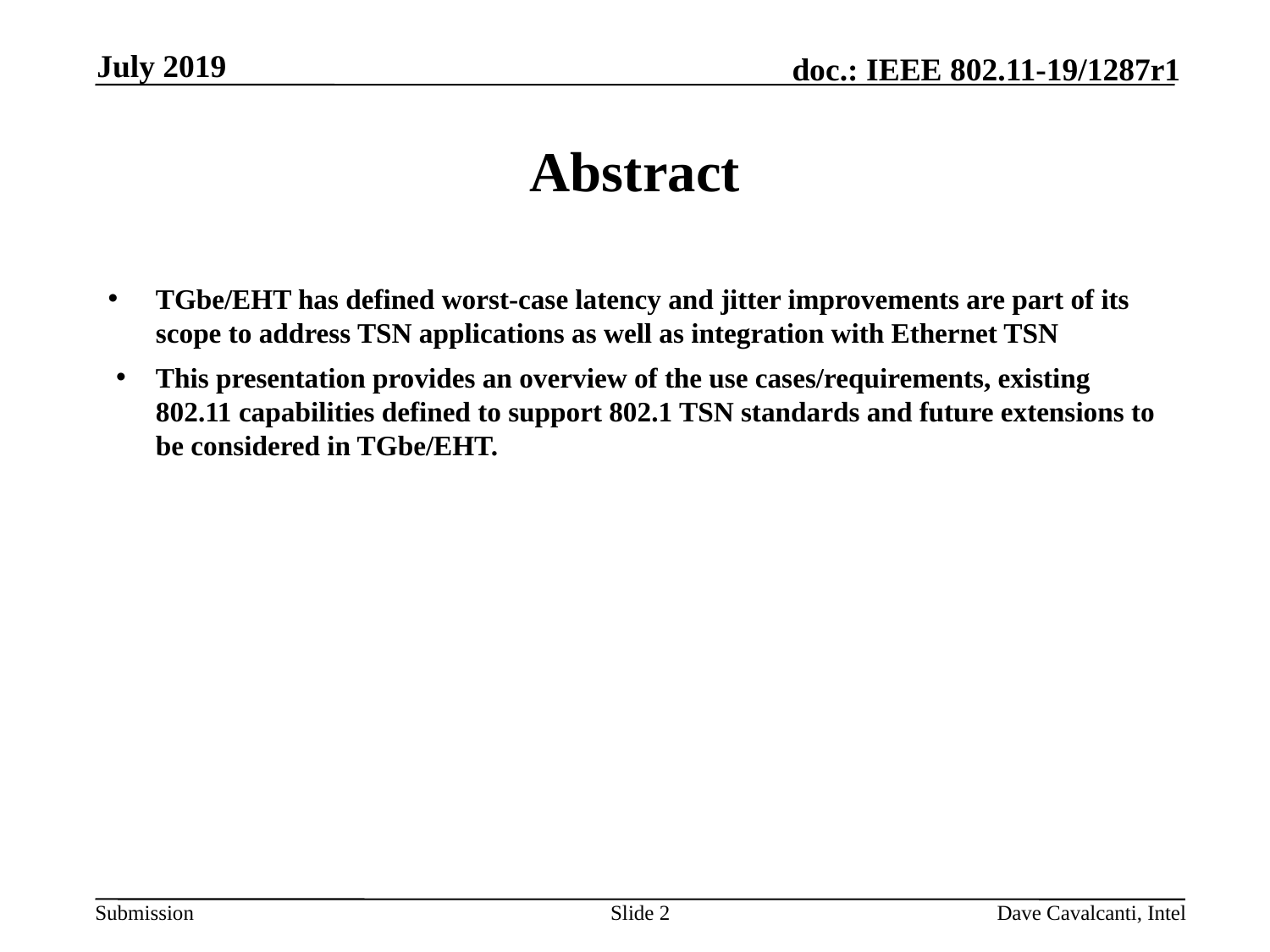

July 2019
# Abstract
TGbe/EHT has defined worst-case latency and jitter improvements are part of its scope to address TSN applications as well as integration with Ethernet TSN
This presentation provides an overview of the use cases/requirements, existing 802.11 capabilities defined to support 802.1 TSN standards and future extensions to be considered in TGbe/EHT.
Slide 2
Dave Cavalcanti, Intel